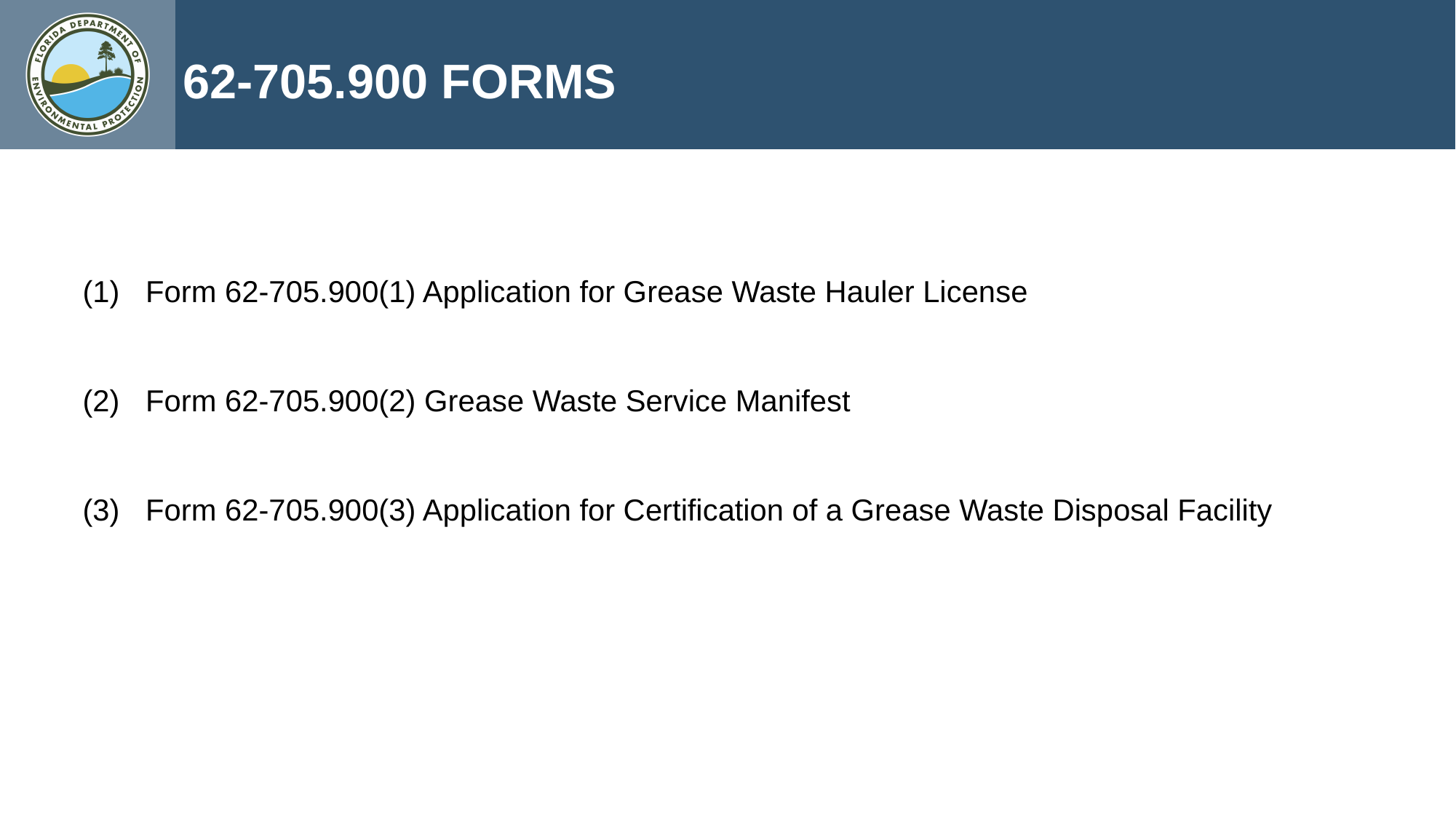

62-705.900 Forms
62-705.900 Forms

 Form 62-705.900(1) Application for Grease Waste Hauler License

 Form 62-705.900(2) Grease Waste Service Manifest

 Form 62-705.900(3) Application for Certification of a Grease Waste Disposal Facility